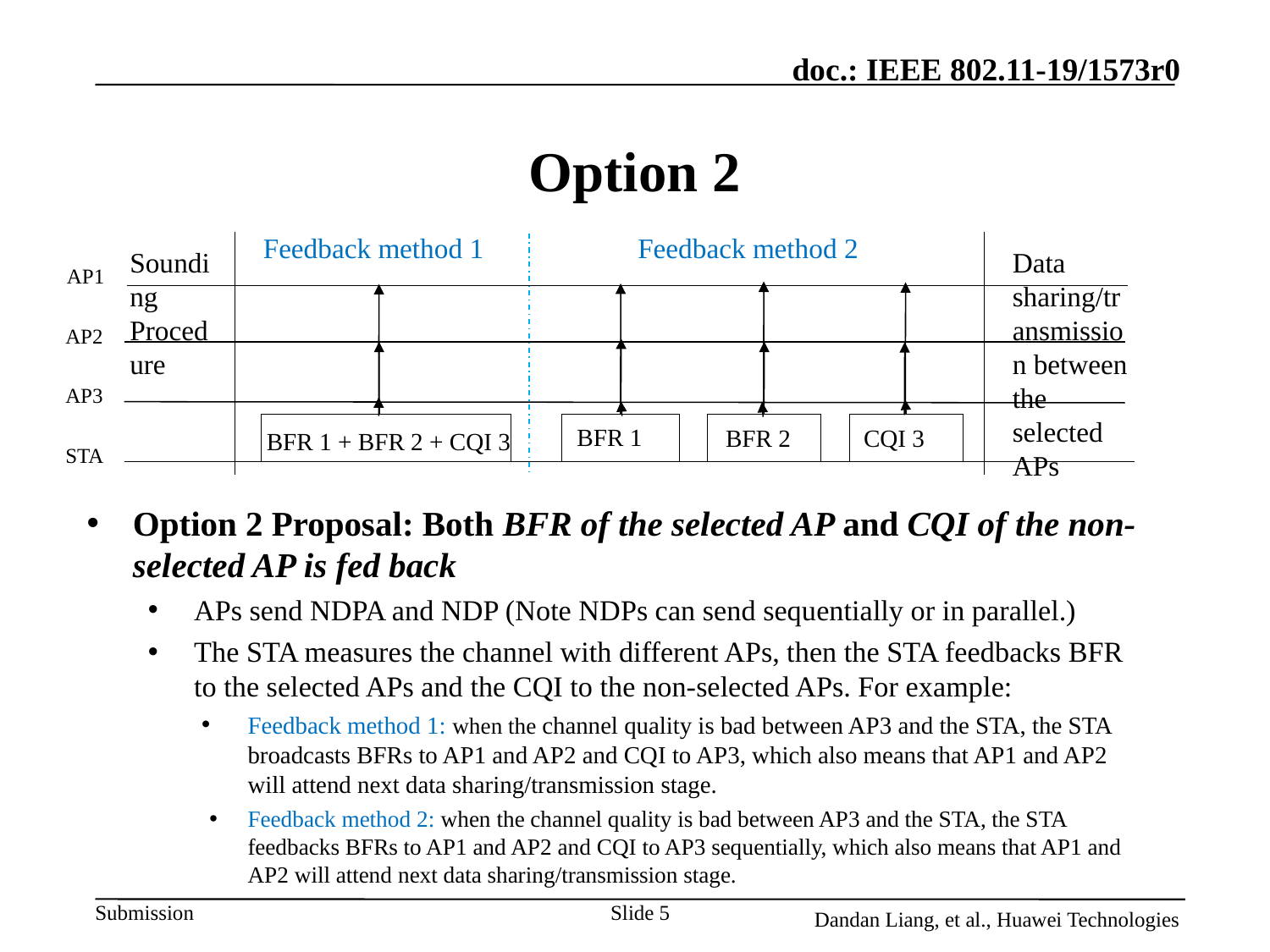

# Option 2
Feedback method 1
Feedback method 2
Sounding Procedure
Data sharing/transmission between the selected APs
AP1
AP2
AP3

BFR 1
CQI 3
BFR 2
BFR 1 + BFR 2 + CQI 3
STA
Option 2 Proposal: Both BFR of the selected AP and CQI of the non-selected AP is fed back
APs send NDPA and NDP (Note NDPs can send sequentially or in parallel.)
The STA measures the channel with different APs, then the STA feedbacks BFR to the selected APs and the CQI to the non-selected APs. For example:
Feedback method 1: when the channel quality is bad between AP3 and the STA, the STA broadcasts BFRs to AP1 and AP2 and CQI to AP3, which also means that AP1 and AP2 will attend next data sharing/transmission stage.
Feedback method 2: when the channel quality is bad between AP3 and the STA, the STA feedbacks BFRs to AP1 and AP2 and CQI to AP3 sequentially, which also means that AP1 and AP2 will attend next data sharing/transmission stage.

Slide 5